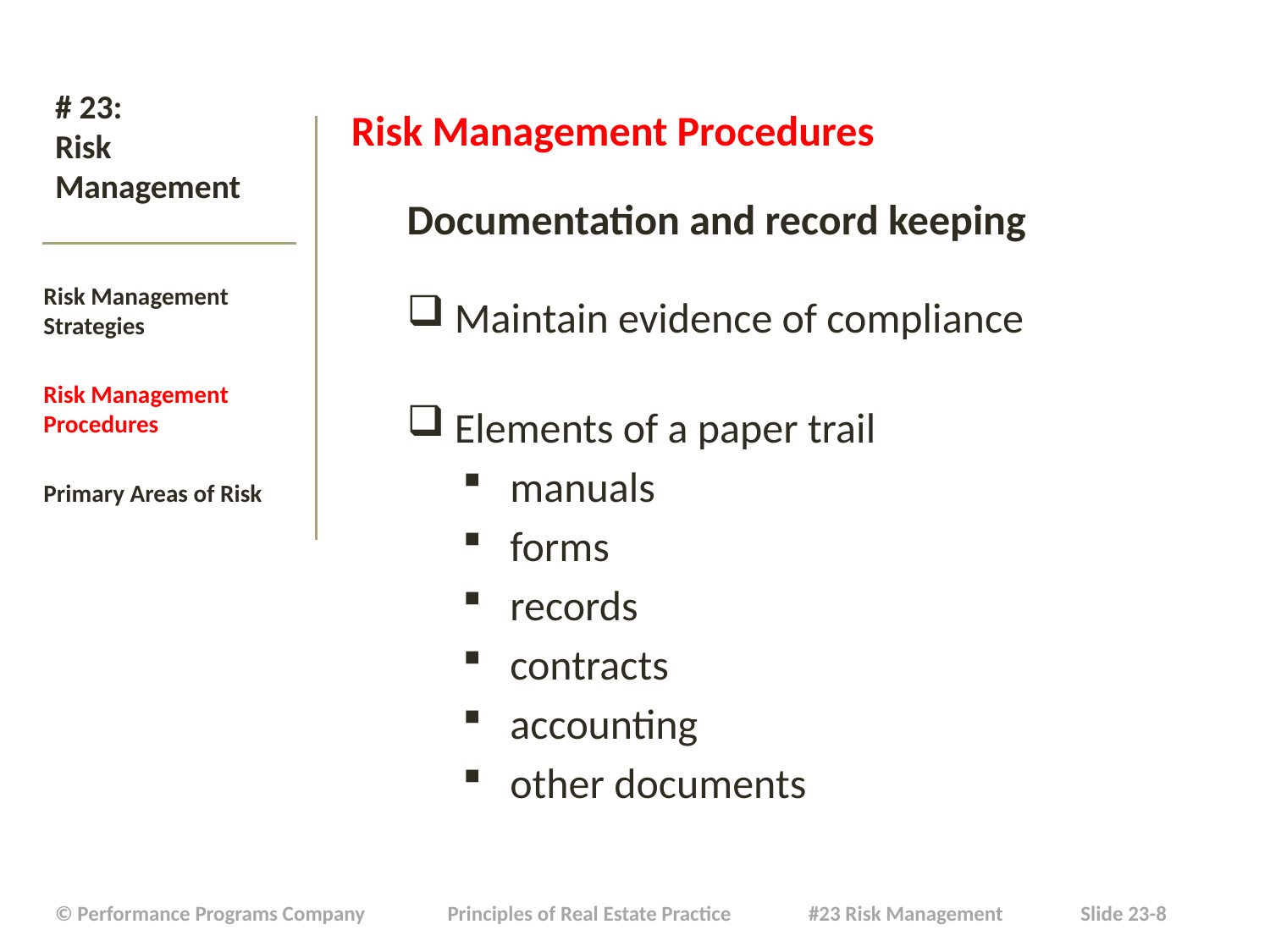

Risk Management Procedures

Documentation and record keeping

Maintain evidence of compliance
Elements of a paper trail
manuals
forms
records
contracts
accounting
other documents

# # 23: Risk Management

Risk Management Strategies

Risk Management Procedures

Primary Areas of Risk

| © Performance Programs Company Principles of Real Estate Practice #23 Risk Management Slide 23-8 |
| --- |